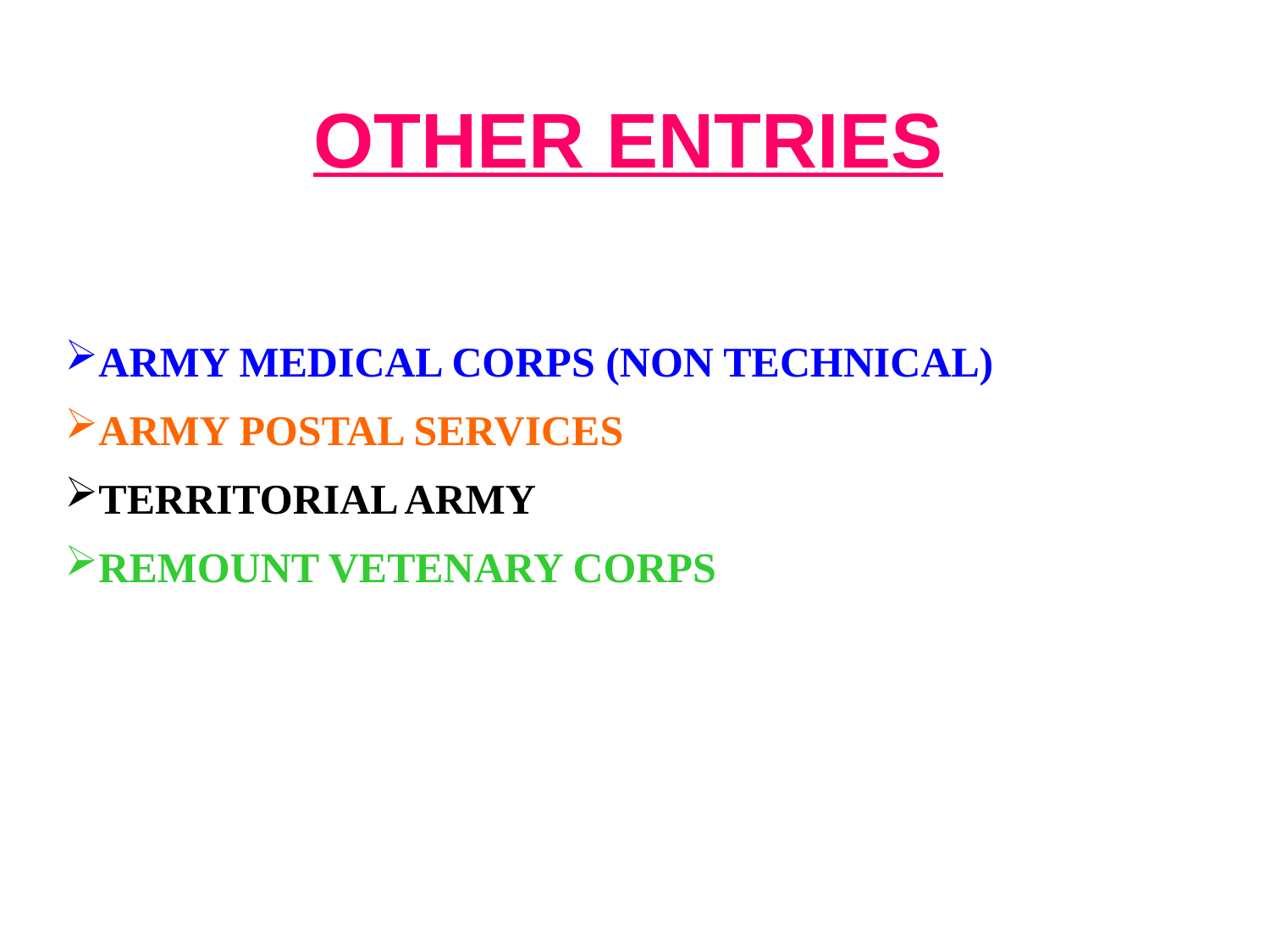

OTHER ENTRIES

ARMY MEDICAL CORPS (NON TECHNICAL)
ARMY POSTAL SERVICES
TERRITORIAL ARMY
REMOUNT VETENARY CORPS